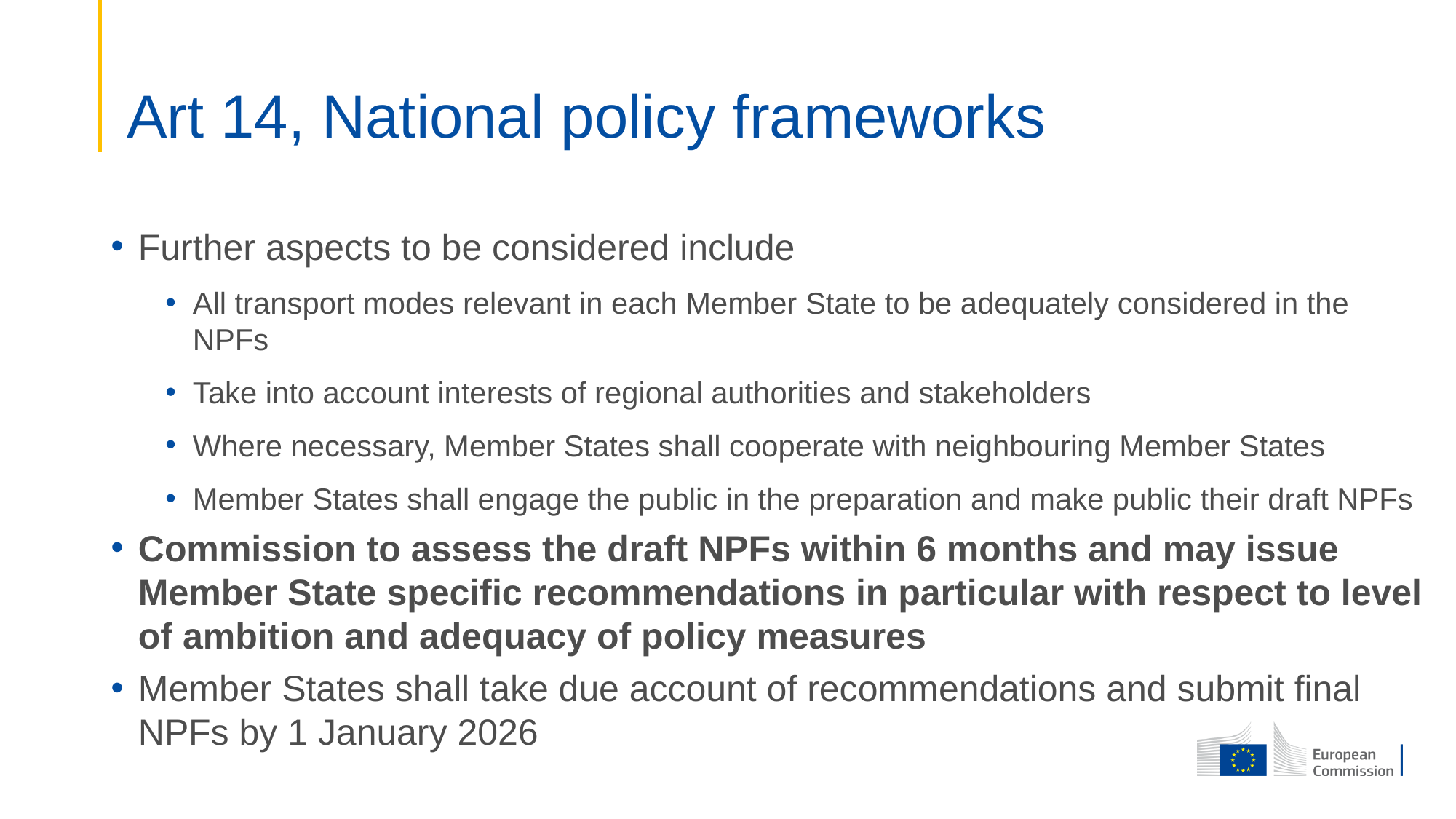

# Art 14, National policy frameworks
Further aspects to be considered include
All transport modes relevant in each Member State to be adequately considered in the NPFs
Take into account interests of regional authorities and stakeholders
Where necessary, Member States shall cooperate with neighbouring Member States
Member States shall engage the public in the preparation and make public their draft NPFs
Commission to assess the draft NPFs within 6 months and may issue Member State specific recommendations in particular with respect to level of ambition and adequacy of policy measures
Member States shall take due account of recommendations and submit final NPFs by 1 January 2026